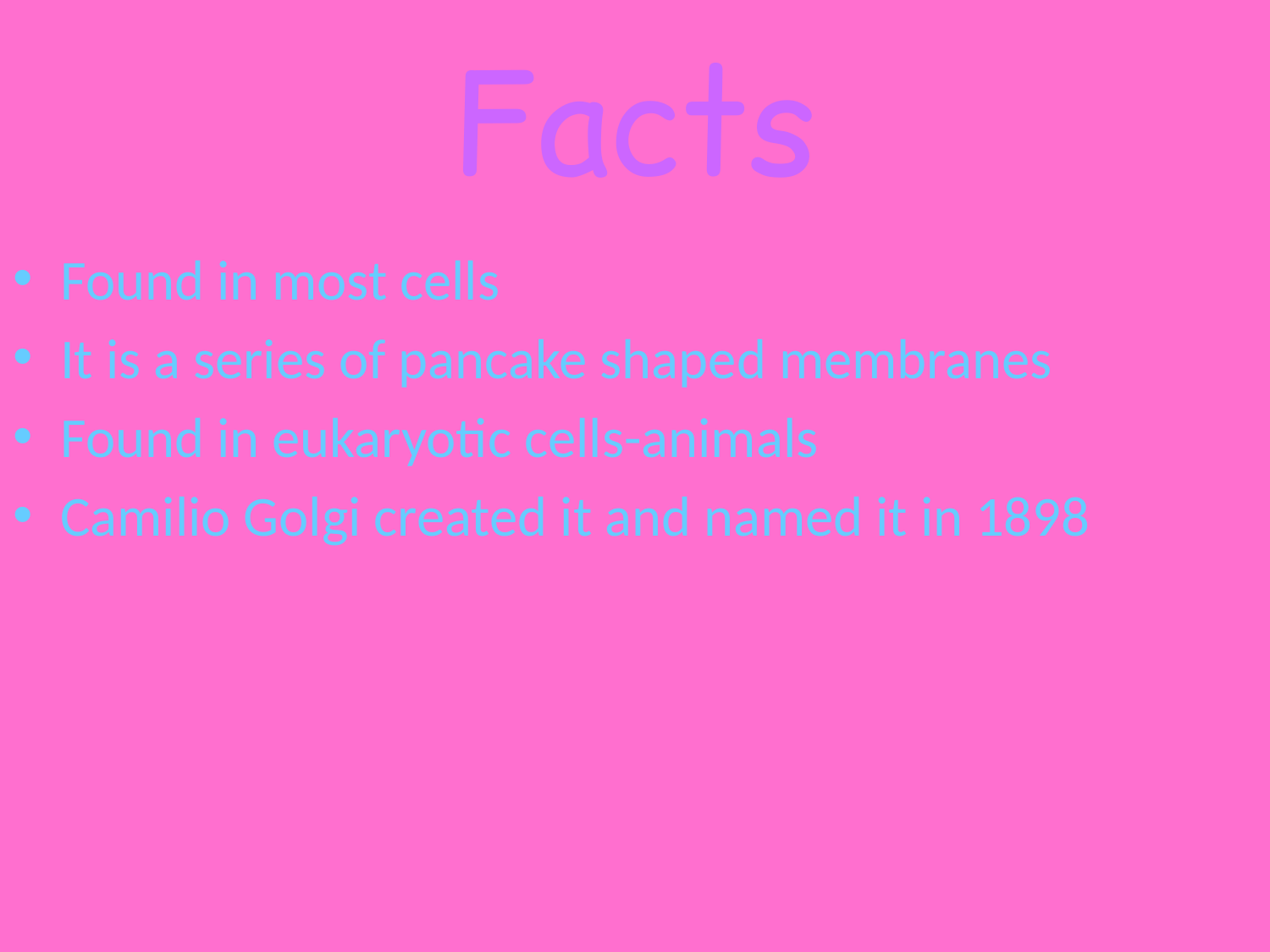

Found in most cells
It is a series of pancake shaped membranes
Found in eukaryotic cells-animals
Camilio Golgi created it and named it in 1898
# Facts